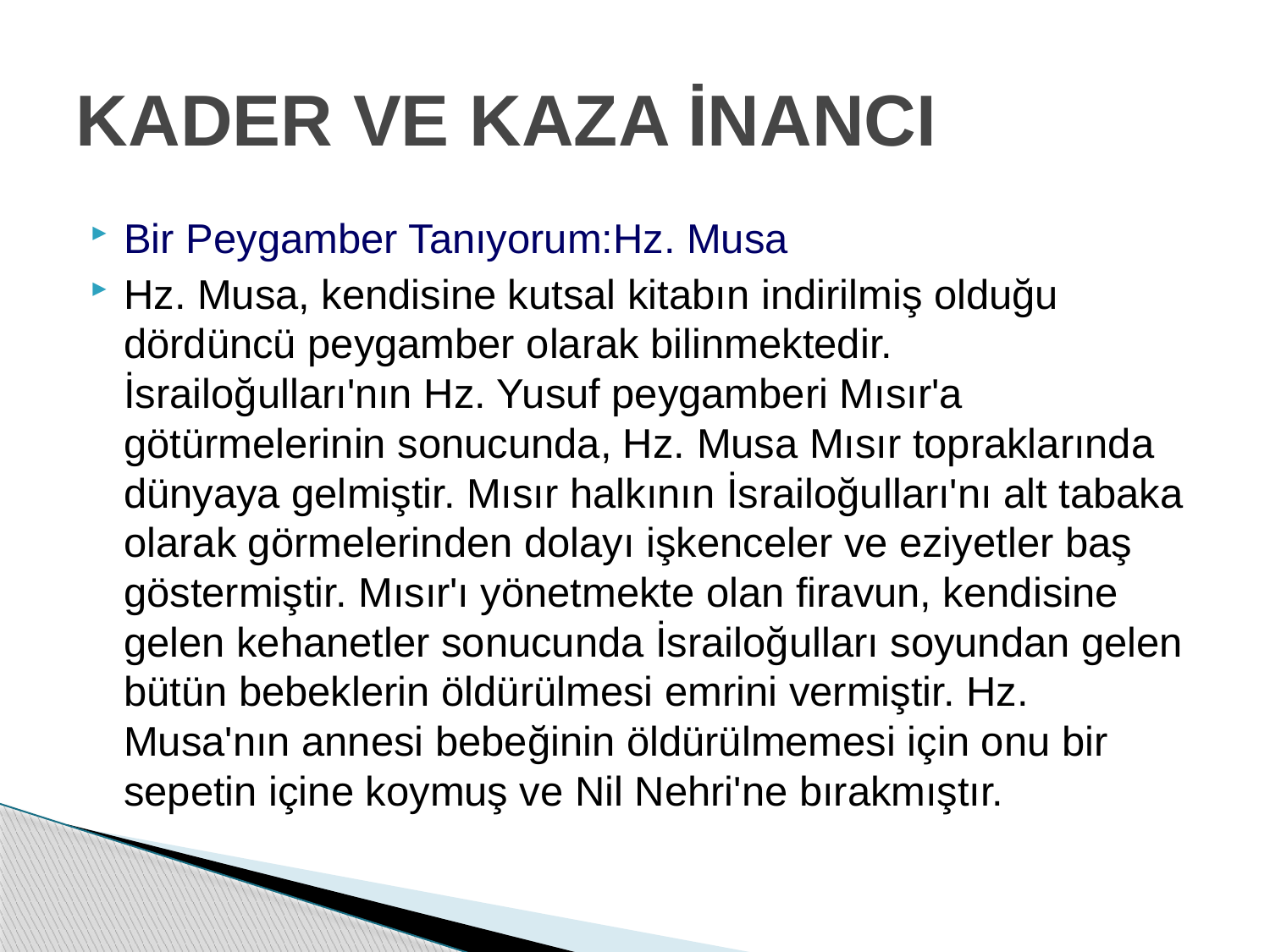

# KADER VE KAZA İNANCI
Bir Peygamber Tanıyorum:Hz. Musa
Hz. Musa, kendisine kutsal kitabın indirilmiş olduğu dördüncü peygamber olarak bilinmektedir. İsrailoğulları'nın Hz. Yusuf peygamberi Mısır'a götürmelerinin sonucunda, Hz. Musa Mısır topraklarında dünyaya gelmiştir. Mısır halkının İsrailoğulları'nı alt tabaka olarak görmelerinden dolayı işkenceler ve eziyetler baş göstermiştir. Mısır'ı yönetmekte olan firavun, kendisine gelen kehanetler sonucunda İsrailoğulları soyundan gelen bütün bebeklerin öldürülmesi emrini vermiştir. Hz. Musa'nın annesi bebeğinin öldürülmemesi için onu bir sepetin içine koymuş ve Nil Nehri'ne bırakmıştır.